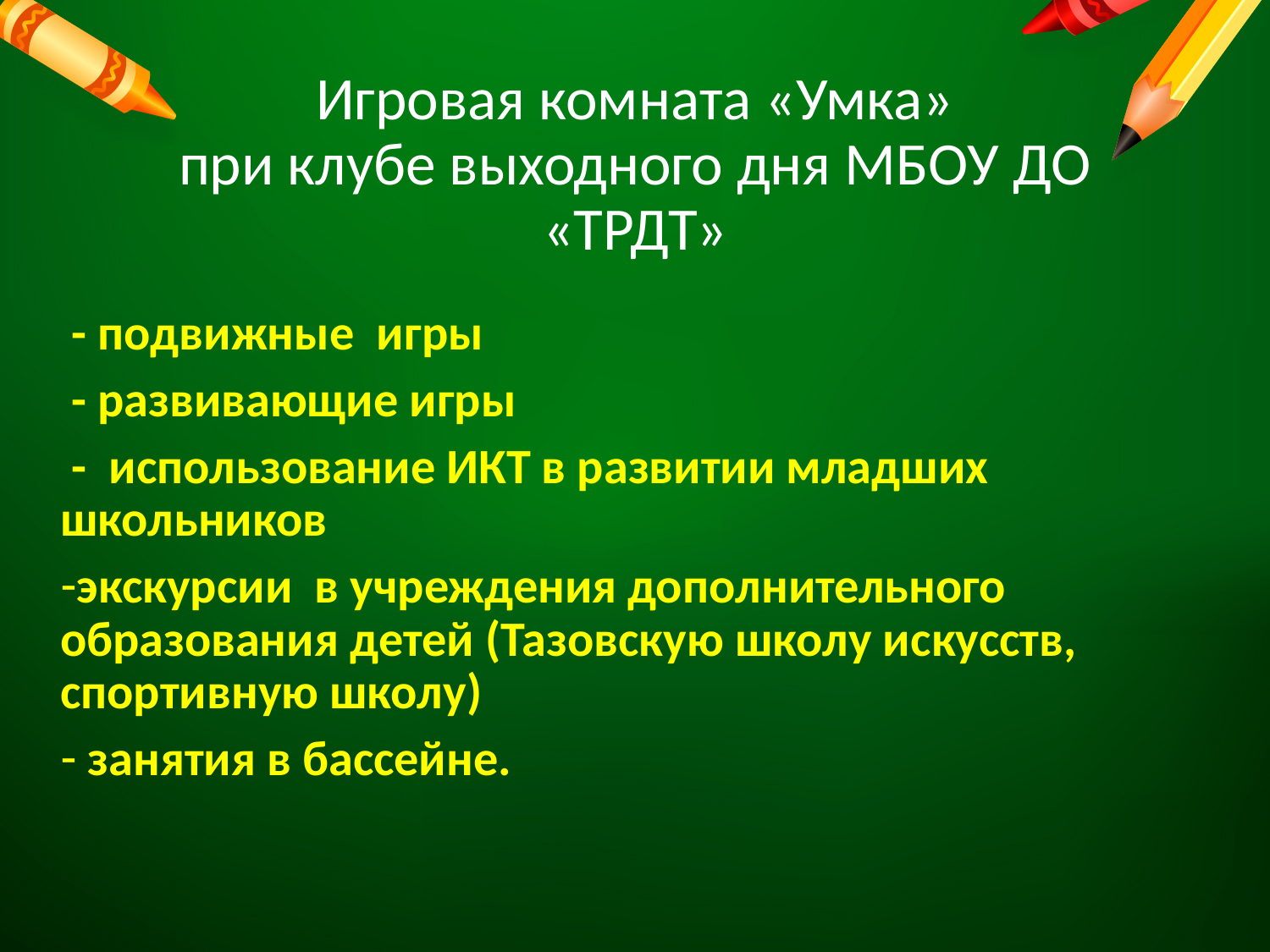

# Игровая комната «Умка» при клубе выходного дня МБОУ ДО «ТРДТ»
 - подвижные  игры
 - развивающие игры
 -  использование ИКТ в развитии младших школьников
экскурсии  в учреждения дополнительного образования детей (Тазовскую школу искусств,  спортивную школу)
 занятия в бассейне.